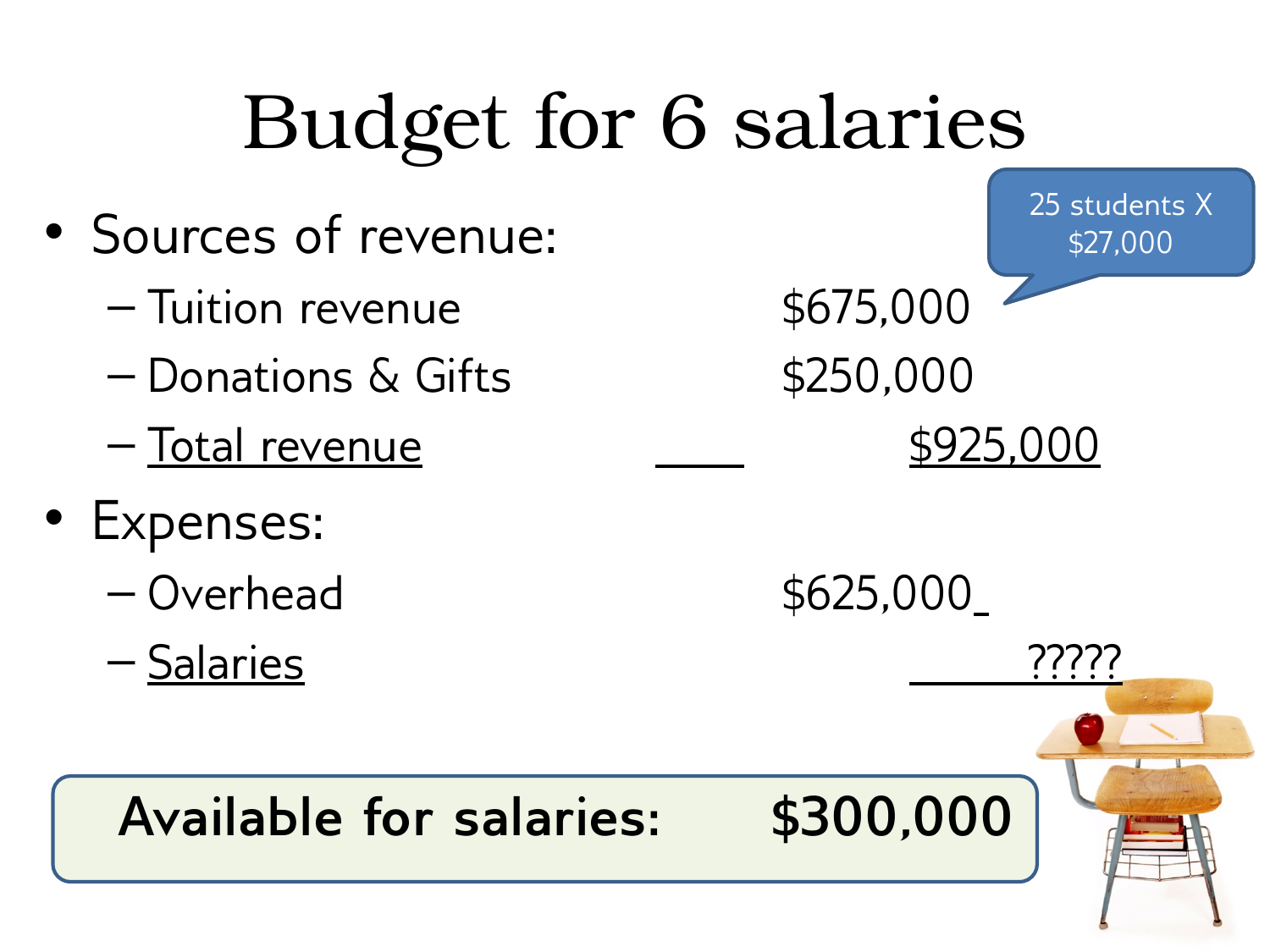

# Budget for 6 salaries
25 students X $27,000
Sources of revenue:
Tuition revenue			$675,000
Donations & Gifts			$250,000
Total revenue		      		$925,000
Expenses:
Overhead				$625,000
Salaries					        ?????

    Available for salaries:      $300,000